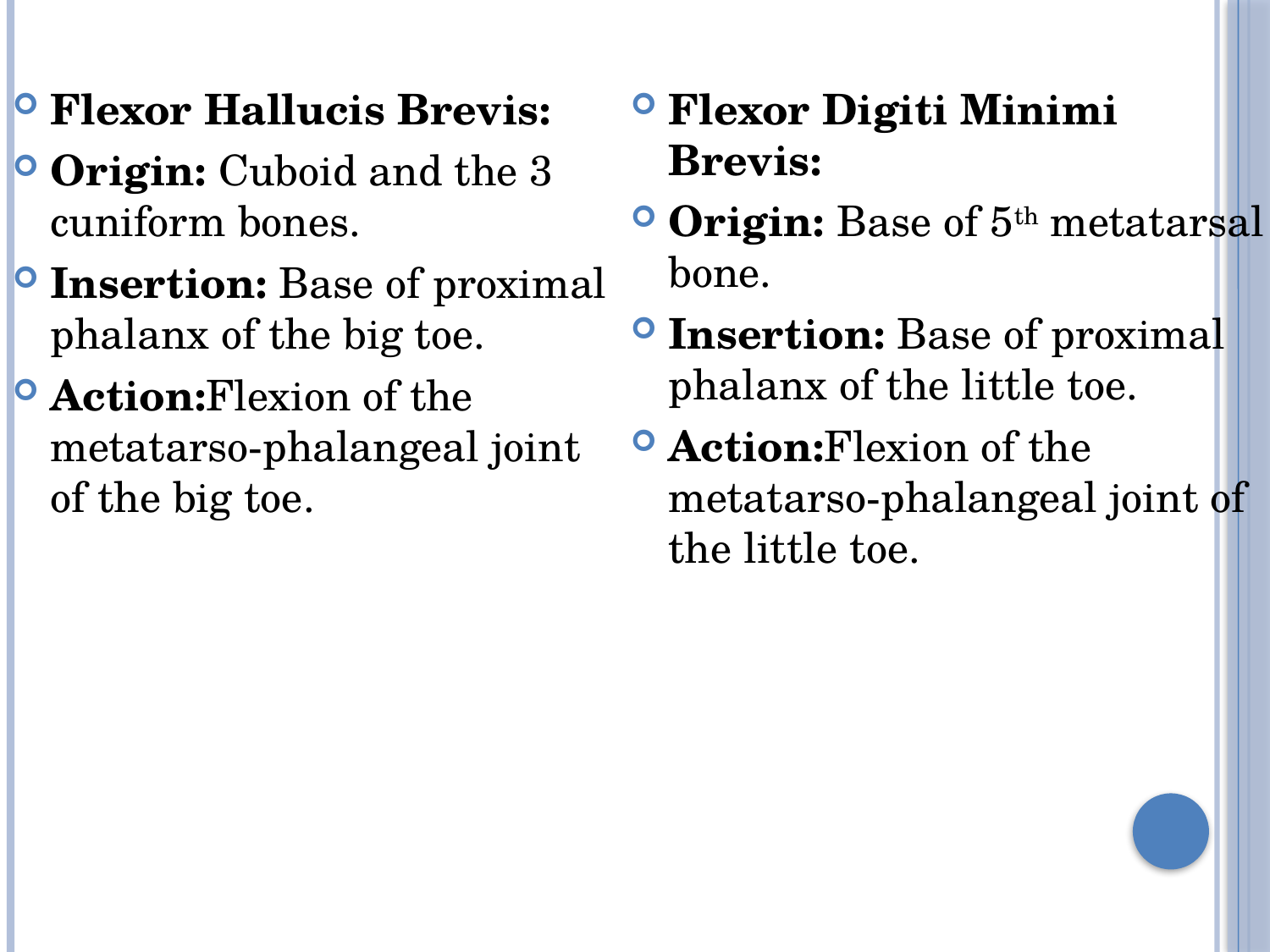

Flexor Hallucis Brevis:
Origin: Cuboid and the 3 cuniform bones.
Insertion: Base of proximal phalanx of the big toe.
Action:Flexion of the metatarso-phalangeal joint of the big toe.

Flexor Digiti Minimi Brevis:
Origin: Base of 5th metatarsal bone.
Insertion: Base of proximal phalanx of the little toe.
Action:Flexion of the metatarso-phalangeal joint of the little toe.